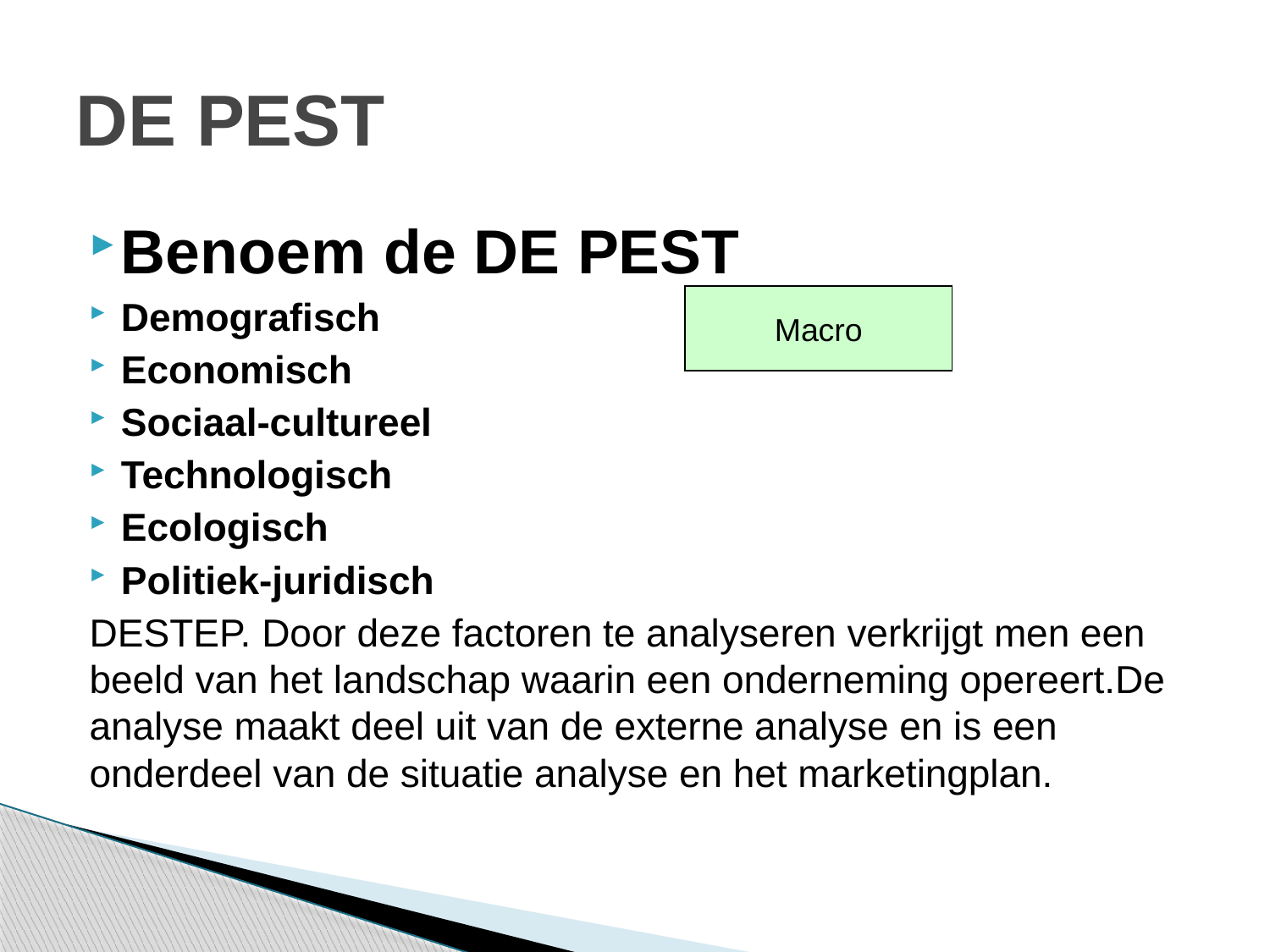

# DE PEST
Benoem de DE PEST
Demografisch
Economisch
Sociaal-cultureel
Technologisch
Ecologisch
Politiek-juridisch
DESTEP. Door deze factoren te analyseren verkrijgt men een beeld van het landschap waarin een onderneming opereert.De analyse maakt deel uit van de externe analyse en is een onderdeel van de situatie analyse en het marketingplan.

Macro